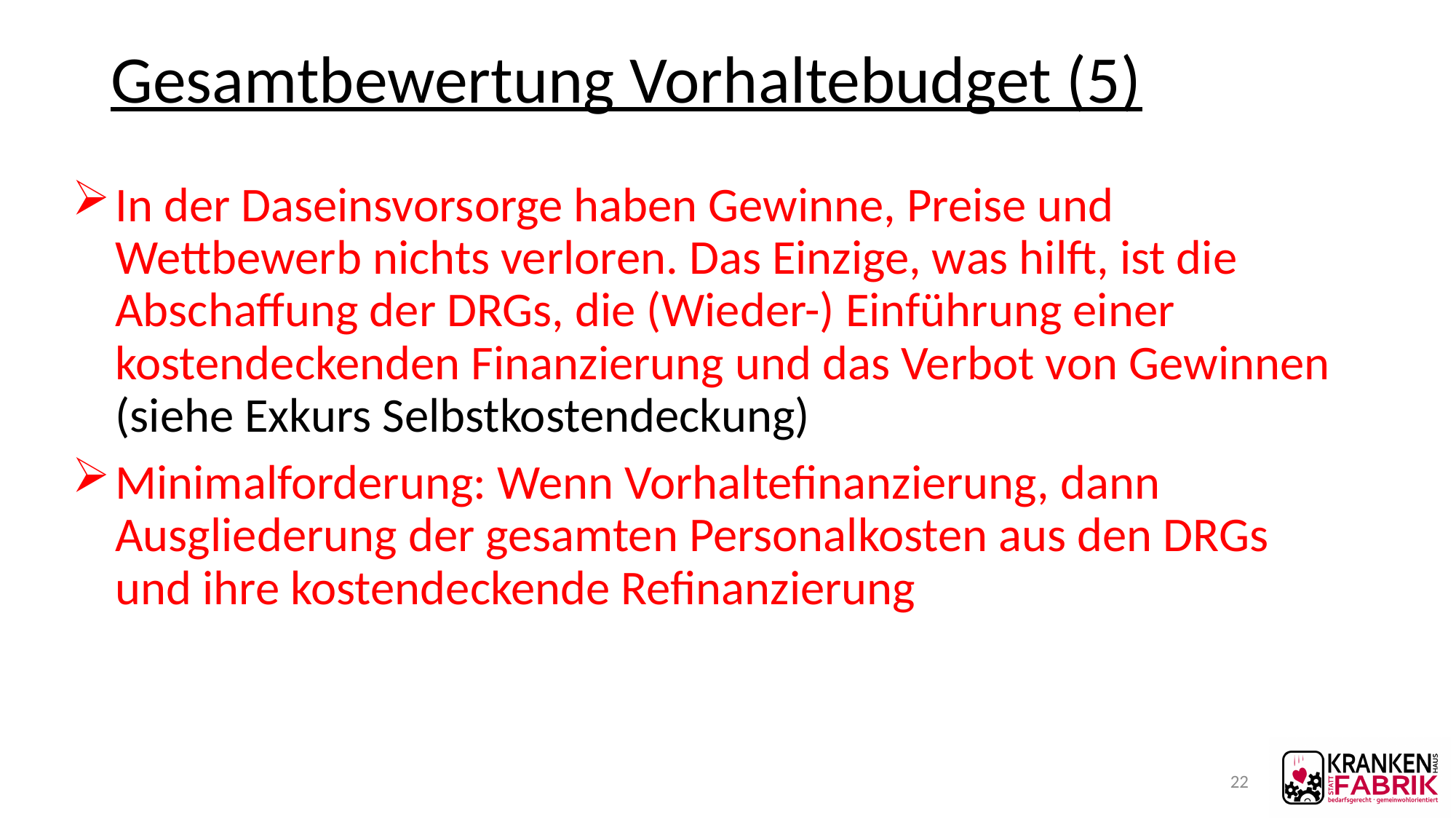

# Gesamtbewertung Vorhaltebudget (5)
In der Daseinsvorsorge haben Gewinne, Preise und Wettbewerb nichts verloren. Das Einzige, was hilft, ist die Abschaffung der DRGs, die (Wieder-) Einführung einer kostendeckenden Finanzierung und das Verbot von Gewinnen (siehe Exkurs Selbstkostendeckung)
Minimalforderung: Wenn Vorhaltefinanzierung, dann Ausgliederung der gesamten Personalkosten aus den DRGs und ihre kostendeckende Refinanzierung

22